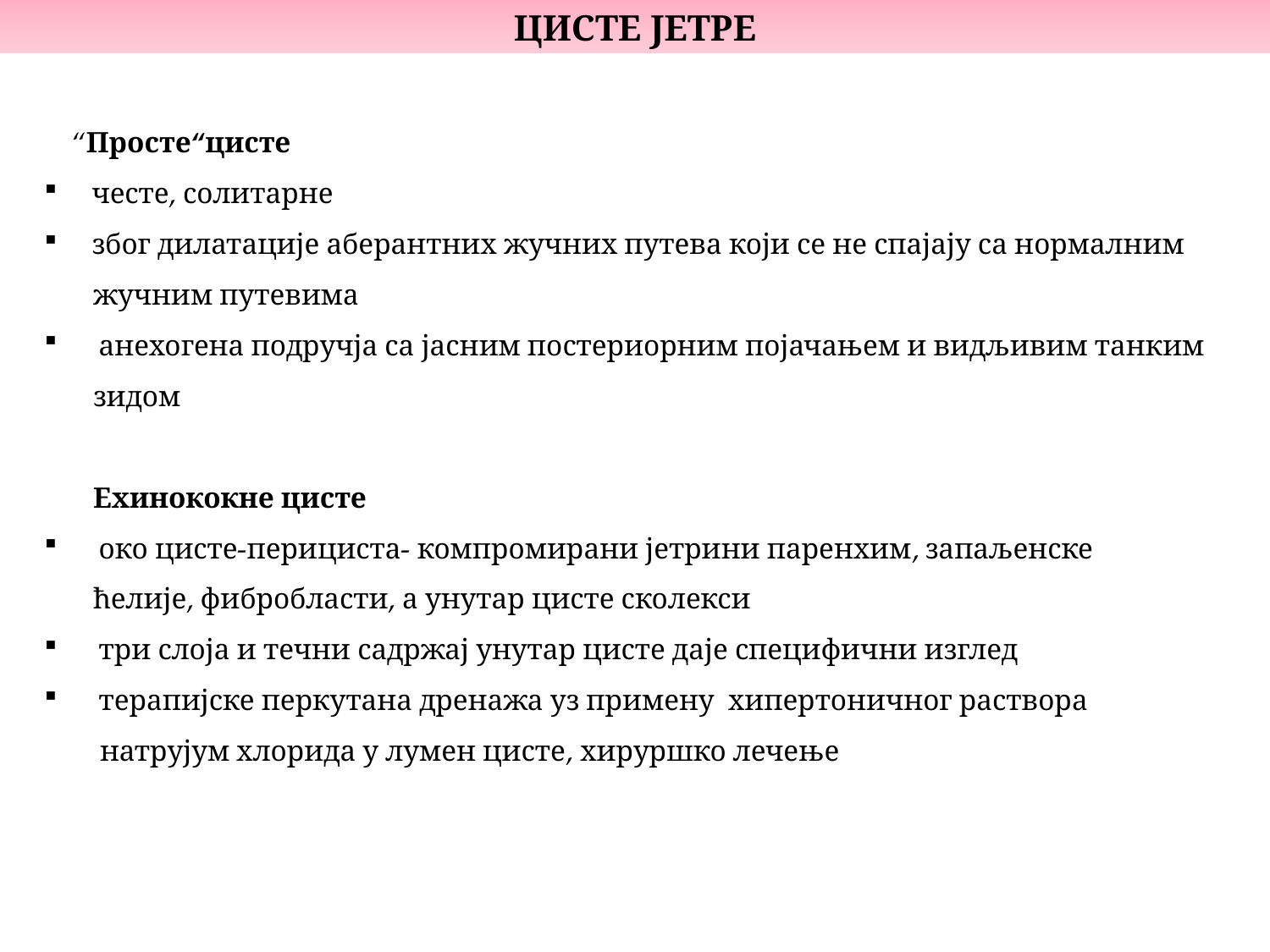

ЦИСТЕ ЈЕТРЕ
    “Просте“цисте
честе, солитарне
због дилатације аберантних жучних путева који се не спајају са нормалним
       жучним путевима
 анехогена подручја са јасним постериорним појачањем и видљивим танким
       зидом

       Ехинококне цисте
 око цисте-перициста- компромирани јетрини паренхим, запаљенске
       ћелије, фибробласти, а унутар цисте сколекси
 три слоја и течни садржај унутар цисте даје специфични изглед
 терапијске перкутана дренажа уз примену  хипертоничног раствора
        натрујум хлорида у лумен цисте, хируршко лечење